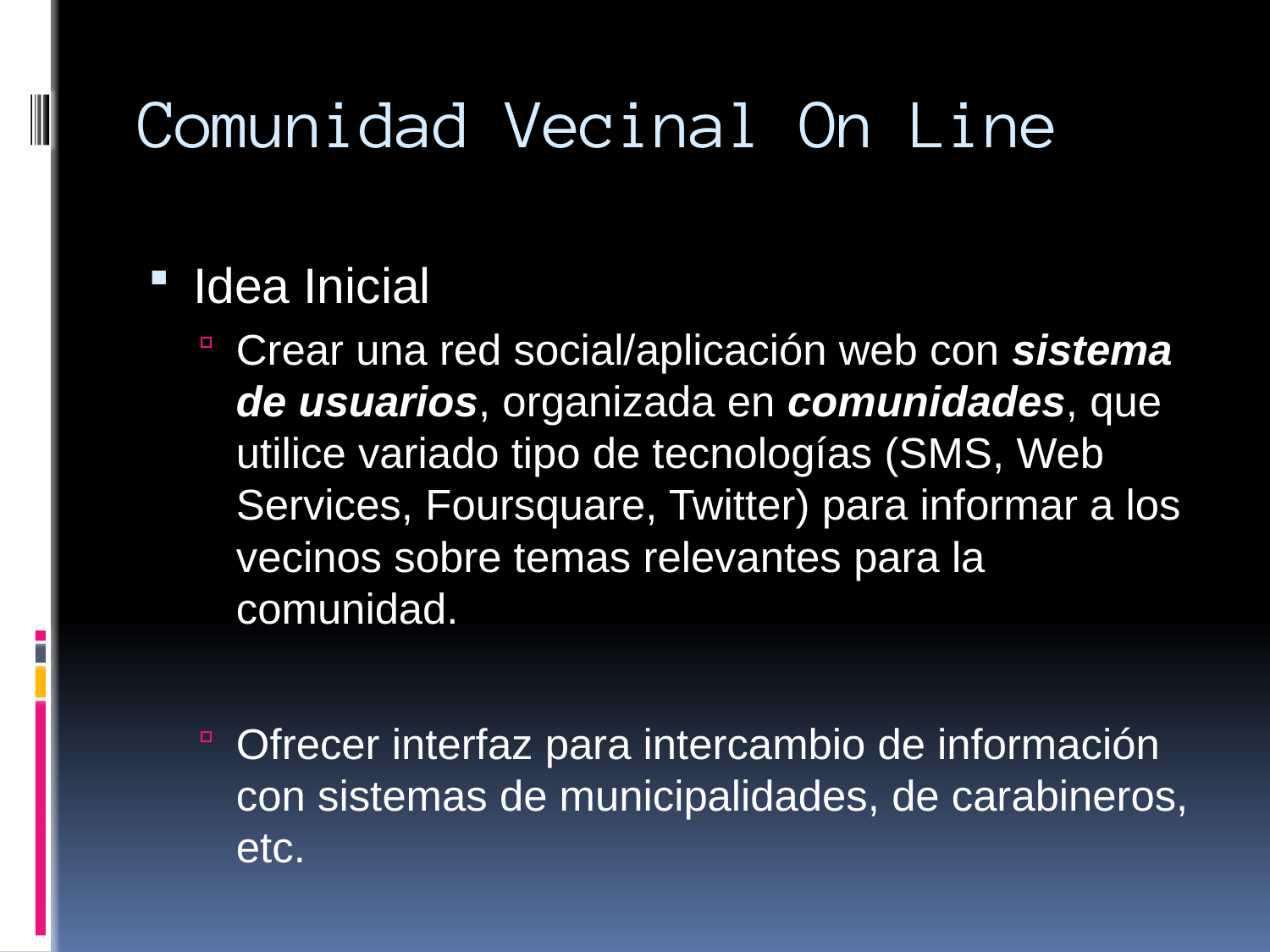

# Comunidad Vecinal On Line
Idea Inicial
Crear una red social/aplicación web con sistema de usuarios, organizada en comunidades, que utilice variado tipo de tecnologías (SMS, Web Services, Foursquare, Twitter) para informar a los vecinos sobre temas relevantes para la comunidad.

Ofrecer interfaz para intercambio de información con sistemas de municipalidades, de carabineros, etc.